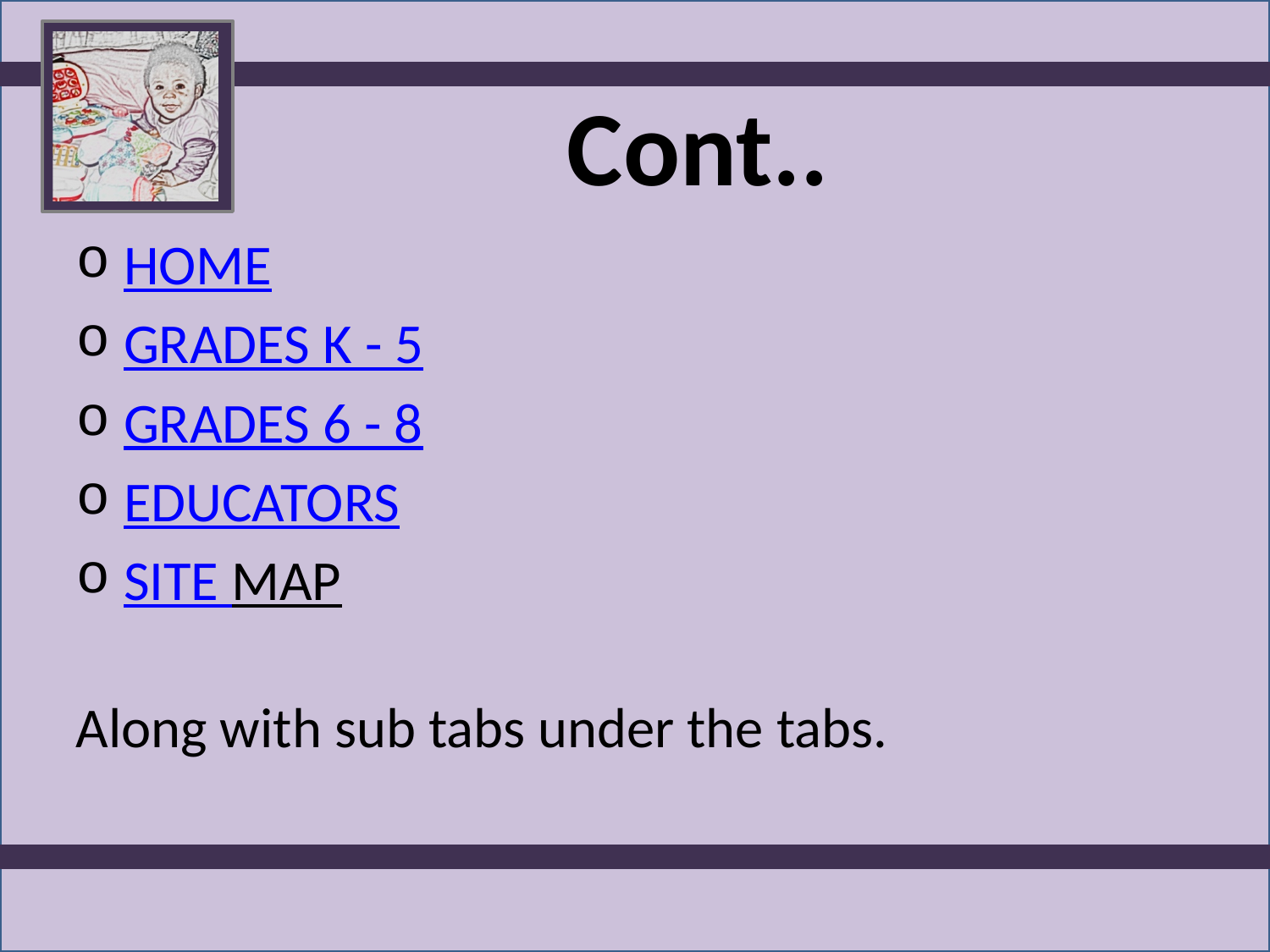

# Cont..
HOME
GRADES K - 5
GRADES 6 - 8
EDUCATORS
SITE MAP
Along with sub tabs under the tabs.